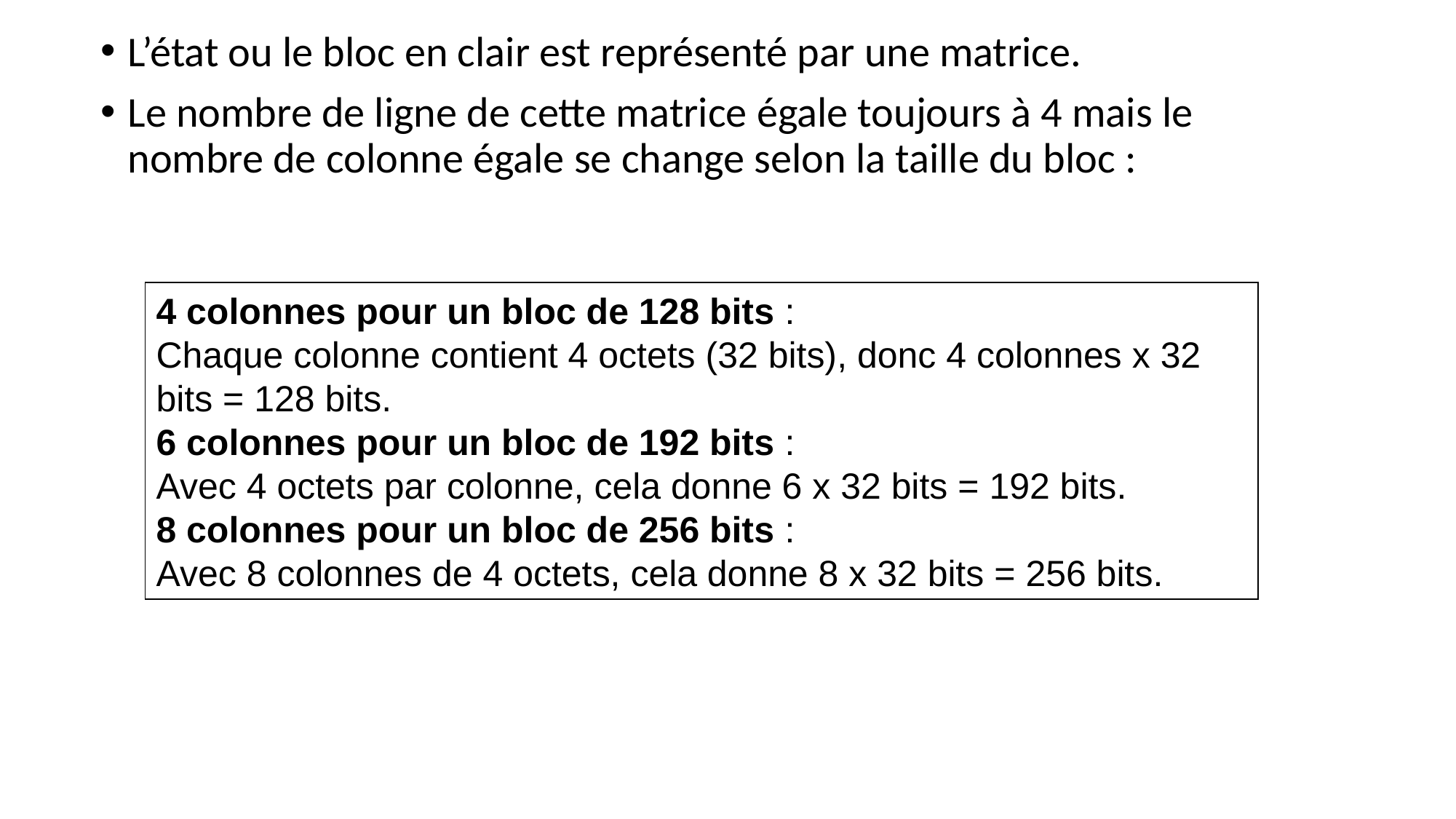

L’état ou le bloc en clair est représenté par une matrice.
Le nombre de ligne de cette matrice égale toujours à 4 mais le nombre de colonne égale se change selon la taille du bloc :
4 colonnes pour un bloc de 128 bits :
Chaque colonne contient 4 octets (32 bits), donc 4 colonnes x 32 bits = 128 bits.
6 colonnes pour un bloc de 192 bits :
Avec 4 octets par colonne, cela donne 6 x 32 bits = 192 bits.
8 colonnes pour un bloc de 256 bits :
Avec 8 colonnes de 4 octets, cela donne 8 x 32 bits = 256 bits.